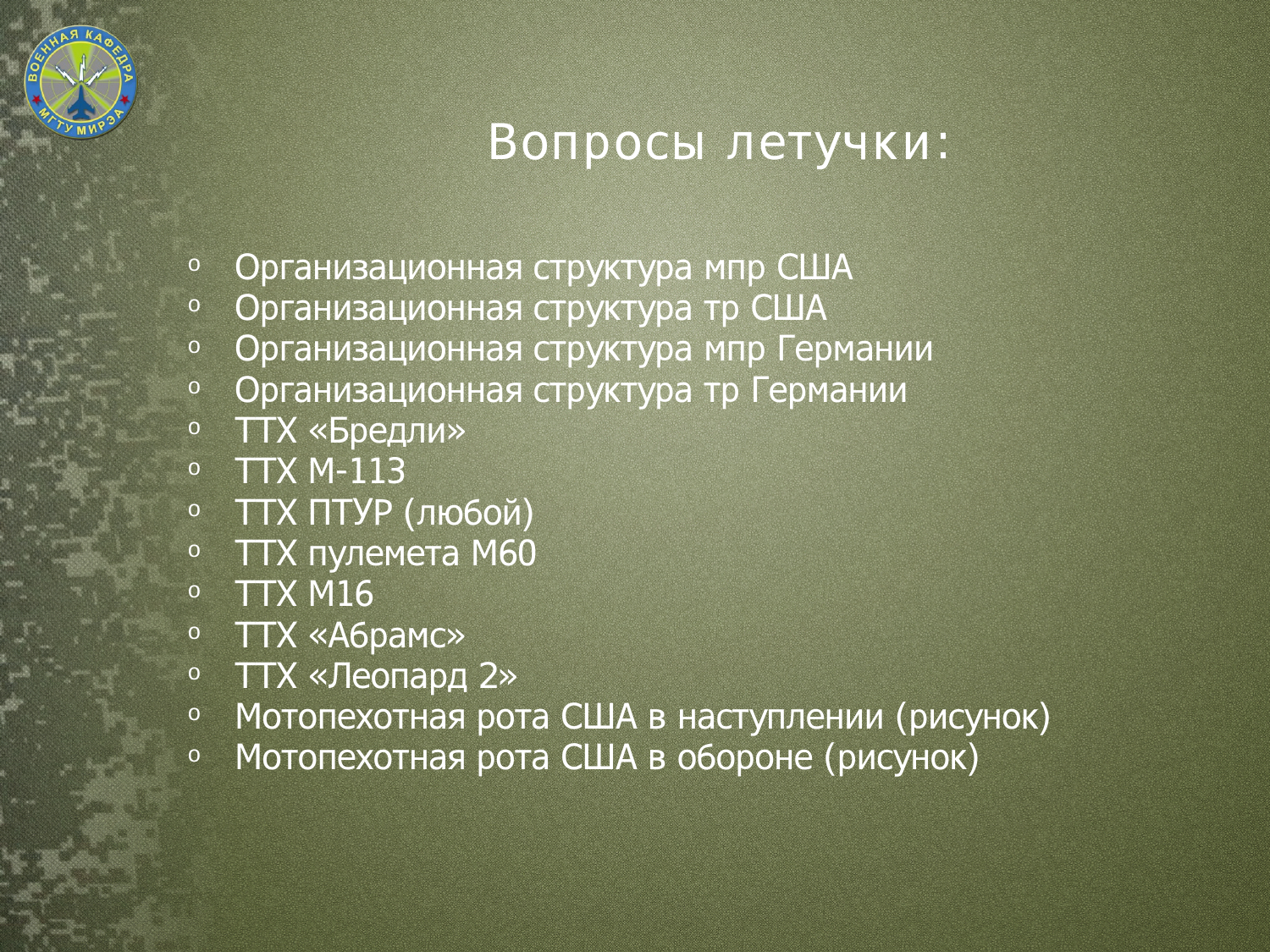

Вопросы летучки:
Организационная структура мпр США
Организационная структура тр США
Организационная структура мпр Германии
Организационная структура тр Германии
ТТХ «Бредли»
ТТХ М-113
ТТХ ПТУР (любой)
ТТХ пулемета М60
ТТХ М16
ТТХ «Абрамс»
ТТХ «Леопард 2»
Мотопехотная рота США в наступлении (рисунок)
Мотопехотная рота США в обороне (рисунок)